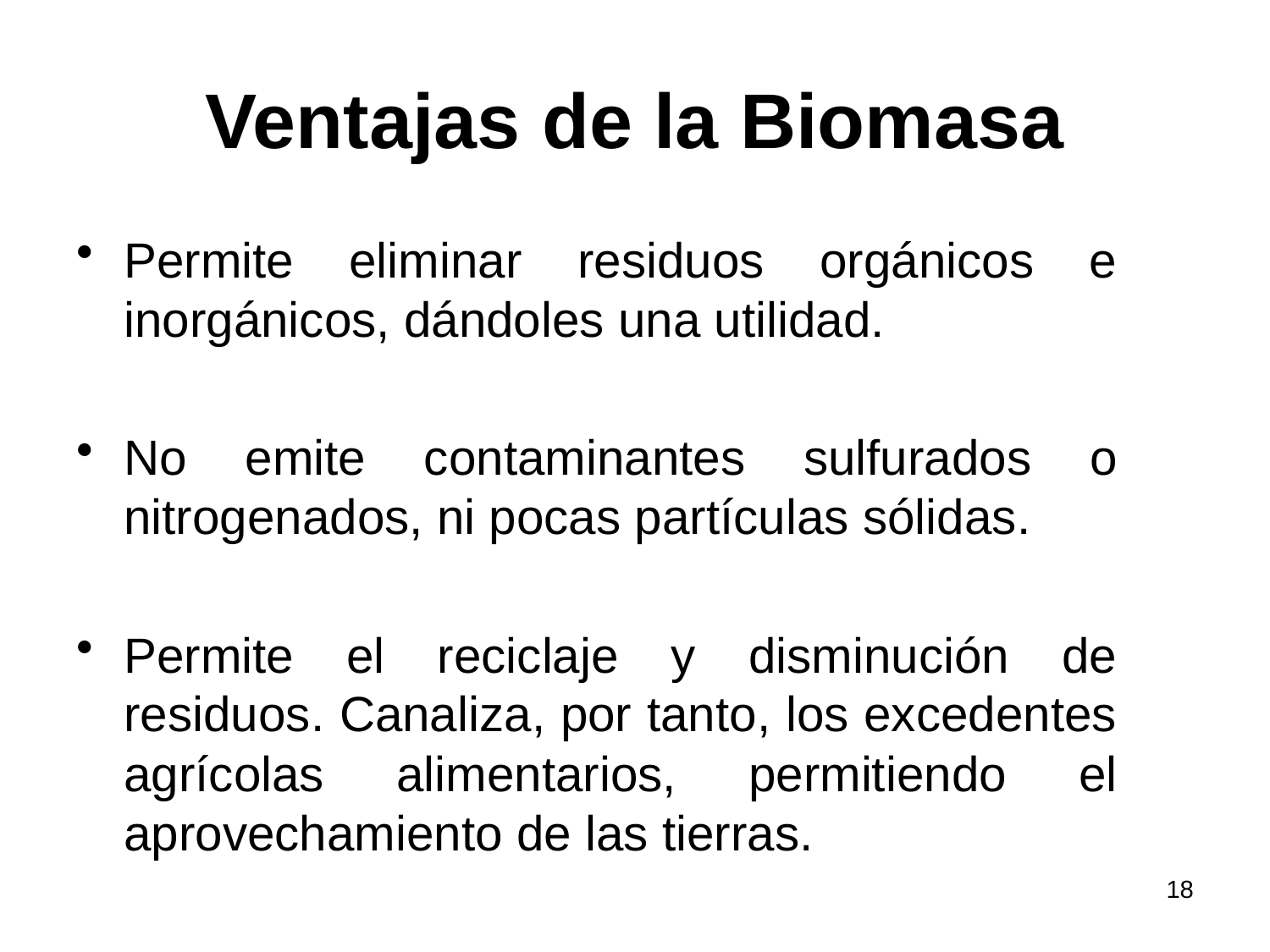

# Ventajas de la Biomasa
Permite eliminar residuos orgánicos e inorgánicos, dándoles una utilidad.

No emite contaminantes sulfurados o nitrogenados, ni pocas partículas sólidas.

Permite el reciclaje y disminución de residuos. Canaliza, por tanto, los excedentes agrícolas alimentarios, permitiendo el aprovechamiento de las tierras.
18